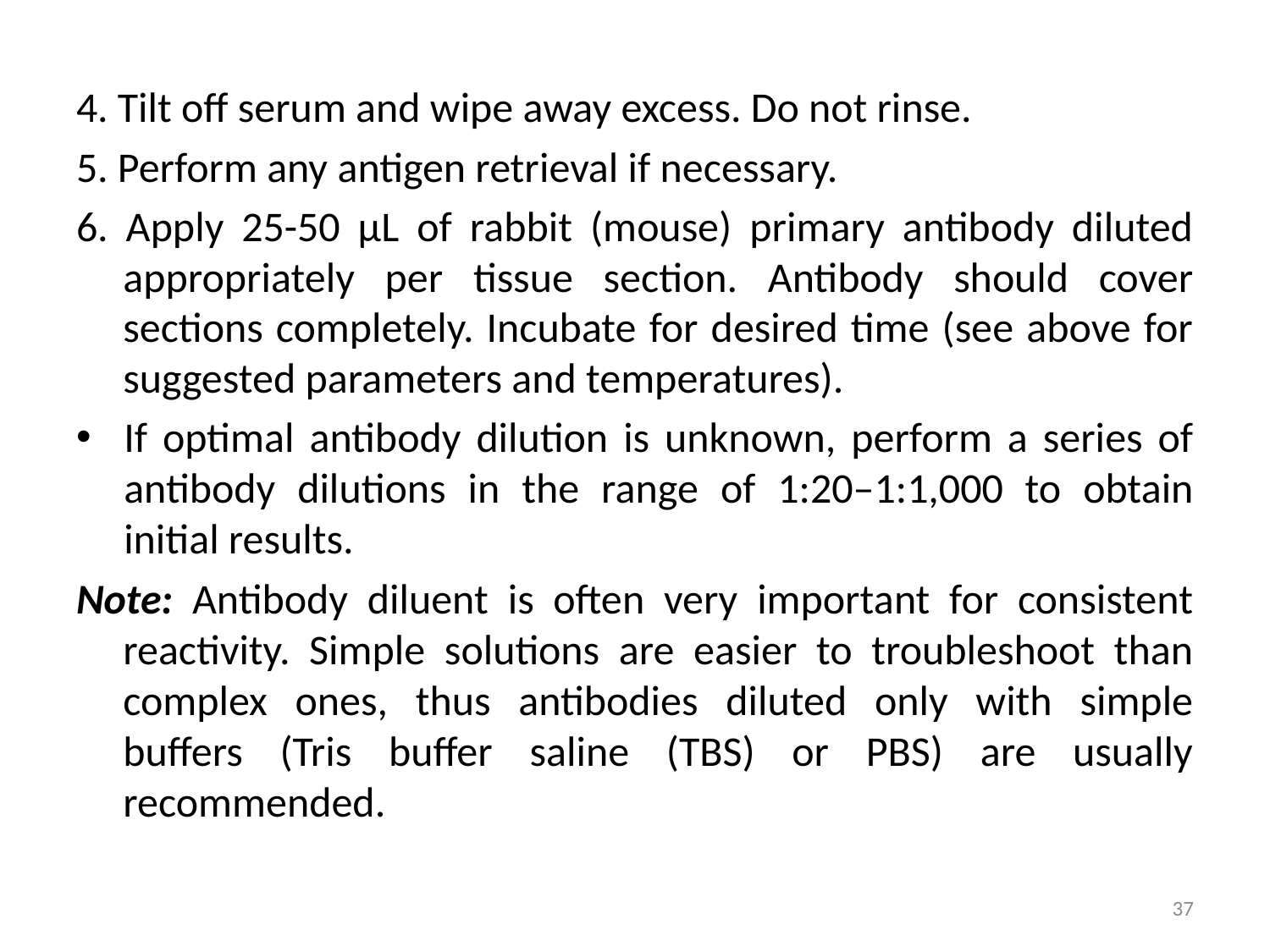

4. Tilt off serum and wipe away excess. Do not rinse.
5. Perform any antigen retrieval if necessary.
6. Apply 25-50 μL of rabbit (mouse) primary antibody diluted appropriately per tissue section. Antibody should cover sections completely. Incubate for desired time (see above for suggested parameters and temperatures).
If optimal antibody dilution is unknown, perform a series of antibody dilutions in the range of 1:20–1:1,000 to obtain initial results.
Note: Antibody diluent is often very important for consistent reactivity. Simple solutions are easier to troubleshoot than complex ones, thus antibodies diluted only with simple buffers (Tris buffer saline (TBS) or PBS) are usually recommended.
37